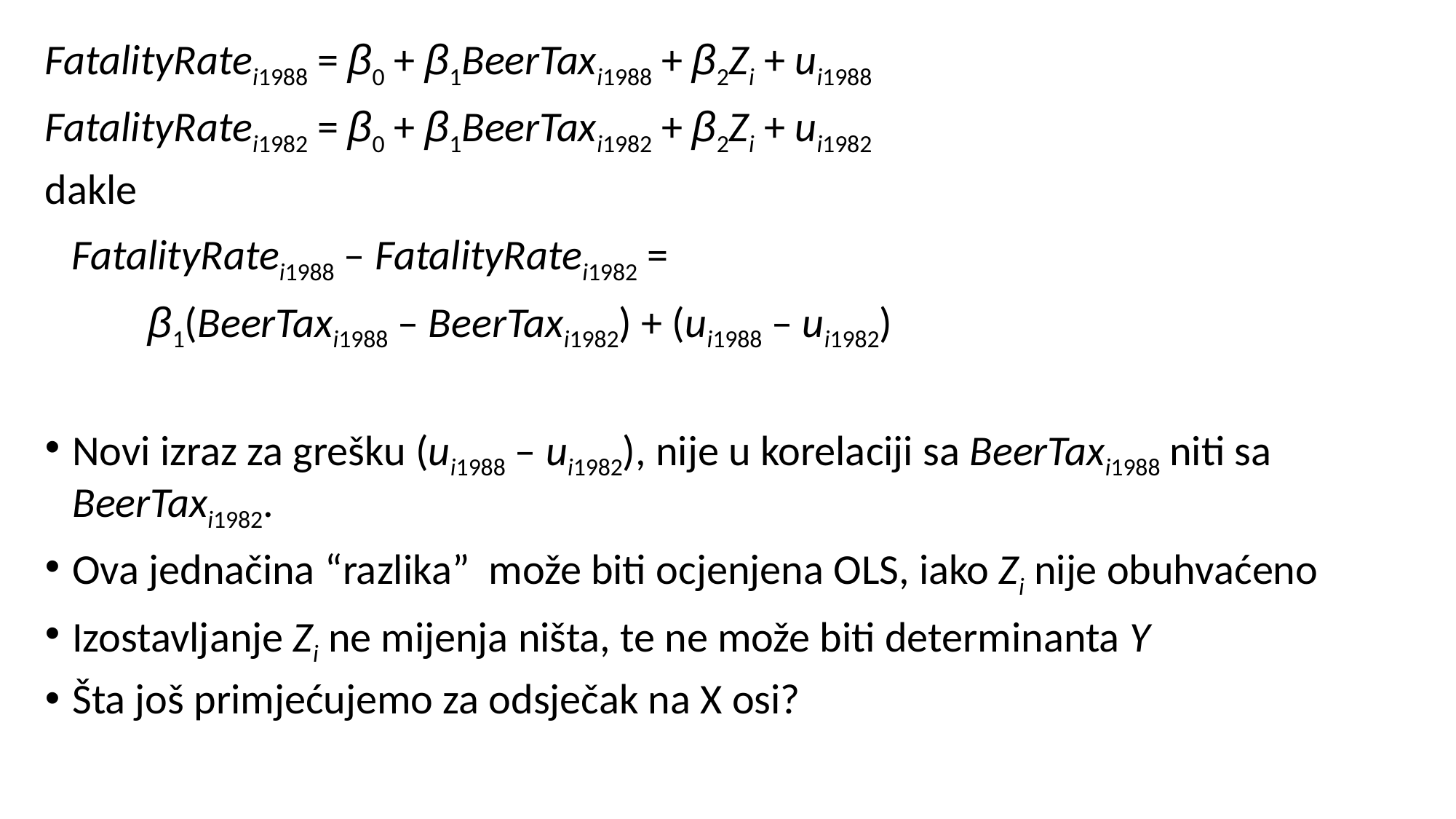

FatalityRatei1988 = β0 + β1BeerTaxi1988 + β2Zi + ui1988
FatalityRatei1982 = β0 + β1BeerTaxi1982 + β2Zi + ui1982
dakle
FatalityRatei1988 – FatalityRatei1982 =
β1(BeerTaxi1988 – BeerTaxi1982) + (ui1988 – ui1982)

Novi izraz za grešku (ui1988 – ui1982), nije u korelaciji sa BeerTaxi1988 niti sa BeerTaxi1982.
Ova jednačina “razlika”  može biti ocjenjena OLS, iako Zi nije obuhvaćeno
Izostavljanje Zi ne mijenja ništa, te ne može biti determinanta Y
Šta još primjećujemo za odsječak na X osi?